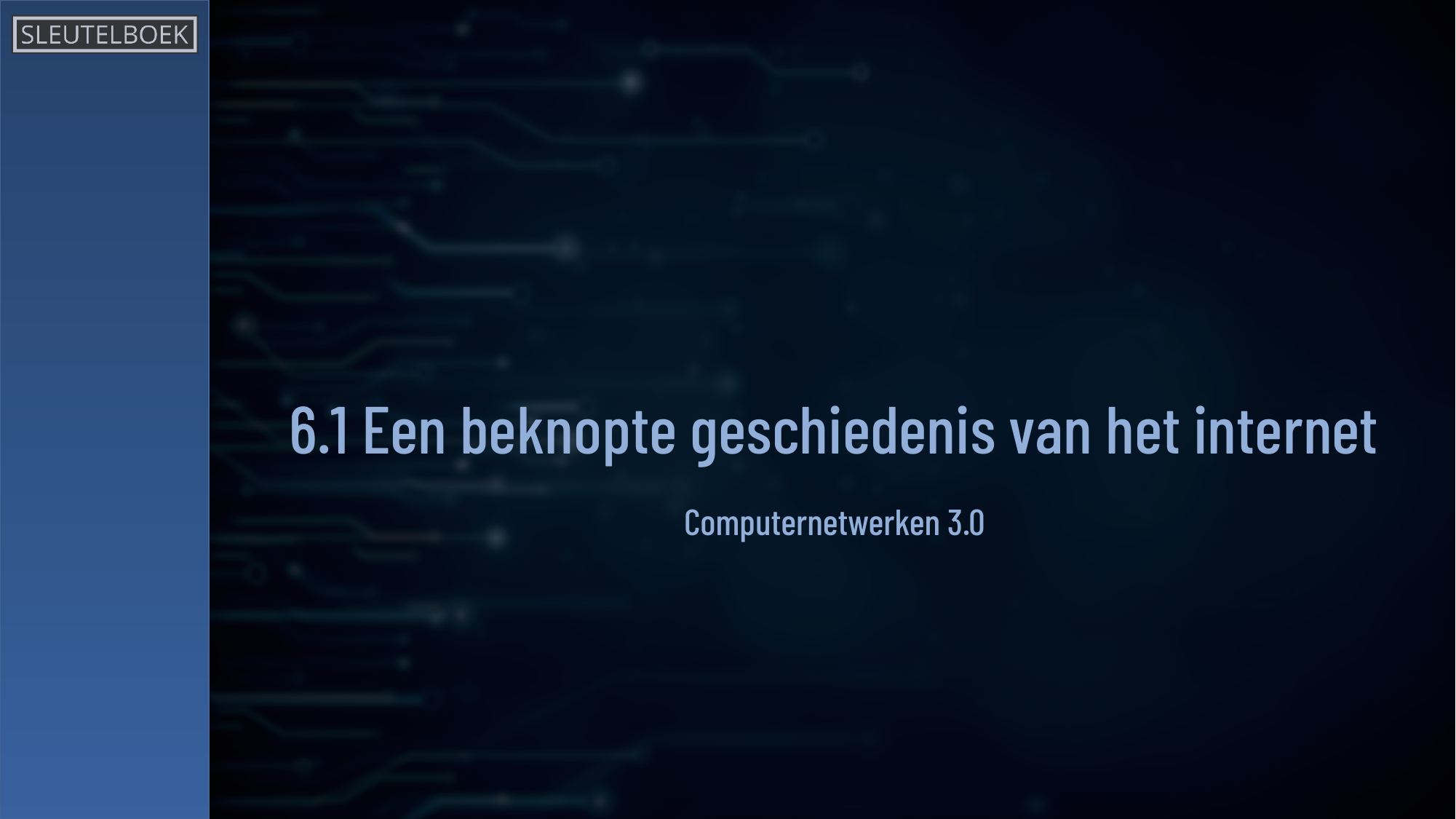

# 6.1 Een beknopte geschiedenis van het internet
Computernetwerken 3.0